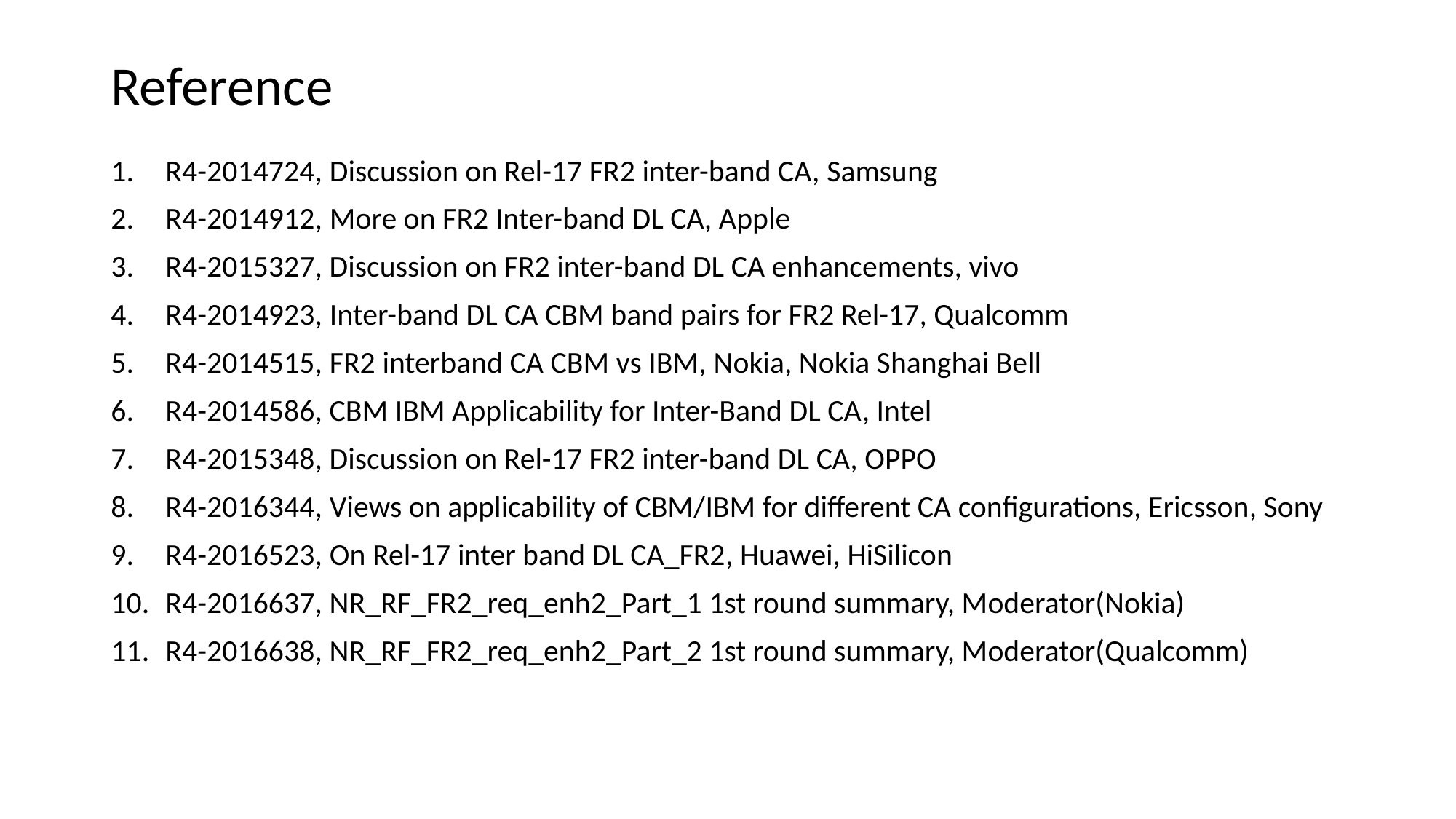

# Reference
R4-2014724, Discussion on Rel-17 FR2 inter-band CA, Samsung
R4-2014912, More on FR2 Inter-band DL CA, Apple
R4-2015327, Discussion on FR2 inter-band DL CA enhancements, vivo
R4-2014923, Inter-band DL CA CBM band pairs for FR2 Rel-17, Qualcomm
R4-2014515, FR2 interband CA CBM vs IBM, Nokia, Nokia Shanghai Bell
R4-2014586, CBM IBM Applicability for Inter-Band DL CA, Intel
R4-2015348, Discussion on Rel-17 FR2 inter-band DL CA, OPPO
R4-2016344, Views on applicability of CBM/IBM for different CA configurations, Ericsson, Sony
R4-2016523, On Rel-17 inter band DL CA_FR2, Huawei, HiSilicon
R4-2016637, NR_RF_FR2_req_enh2_Part_1 1st round summary, Moderator(Nokia)
R4-2016638, NR_RF_FR2_req_enh2_Part_2 1st round summary, Moderator(Qualcomm)